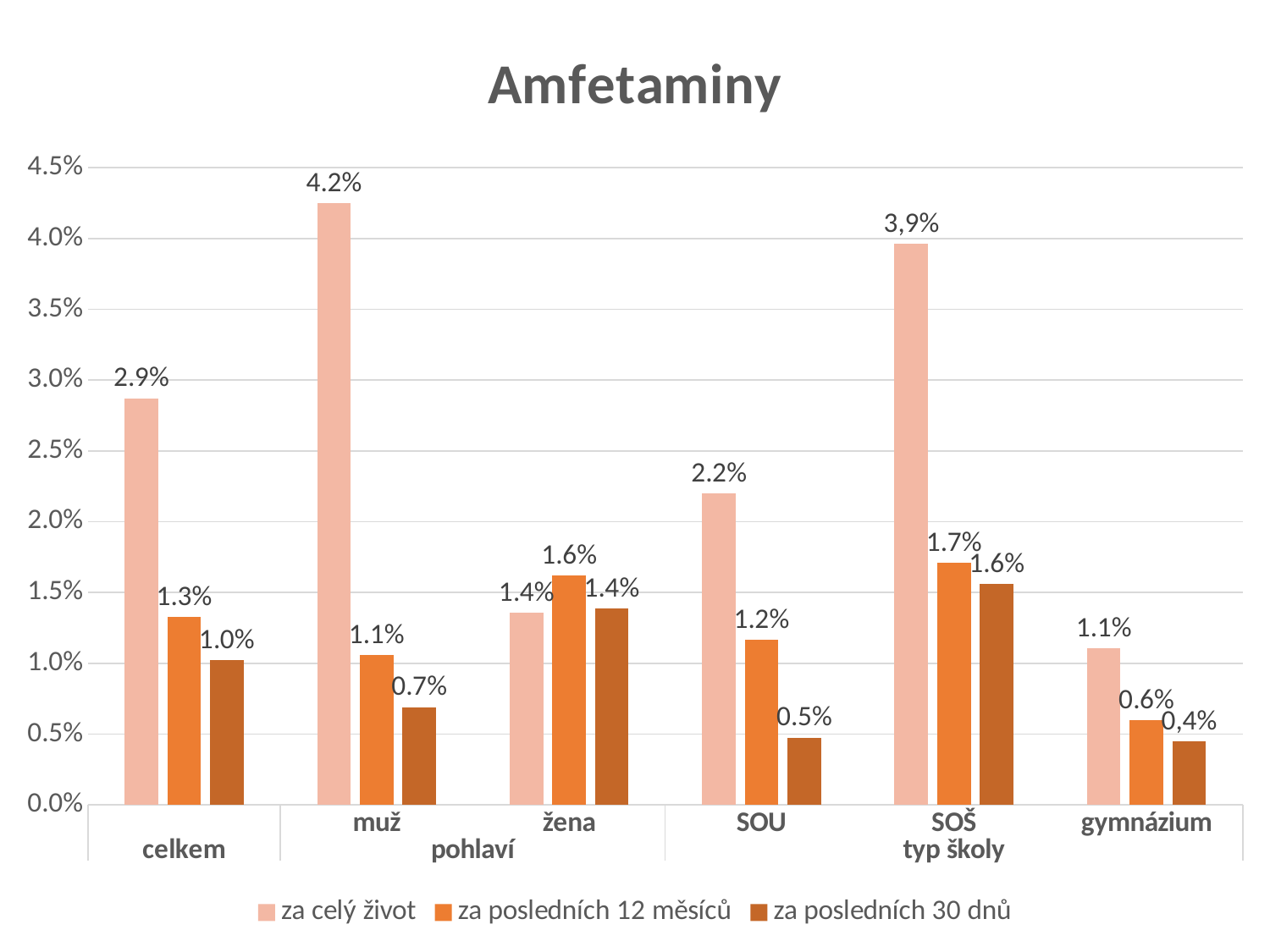

### Chart: Amfetaminy

| Category | za celý život | za posledních 12 měsíců | za posledních 30 dnů |
|---|---|---|---|
|  | 0.02872686537755646 | 0.013249881609875419 | 0.010241116859929813 |
| muž | 0.04249253590474581 | 0.010587844977884486 | 0.006913536121738328 |
| žena | 0.013560351021083895 | 0.01618123299912382 | 0.013889902734252857 |
| SOU | 0.021994426292647525 | 0.011655867836450286 | 0.004749211587955082 |
| SOŠ | 0.03960597290256224 | 0.01711951213174413 | 0.015597356316580036 |
| gymnázium | 0.011069215355575679 | 0.005971147785747382 | 0.004493911468580159 |